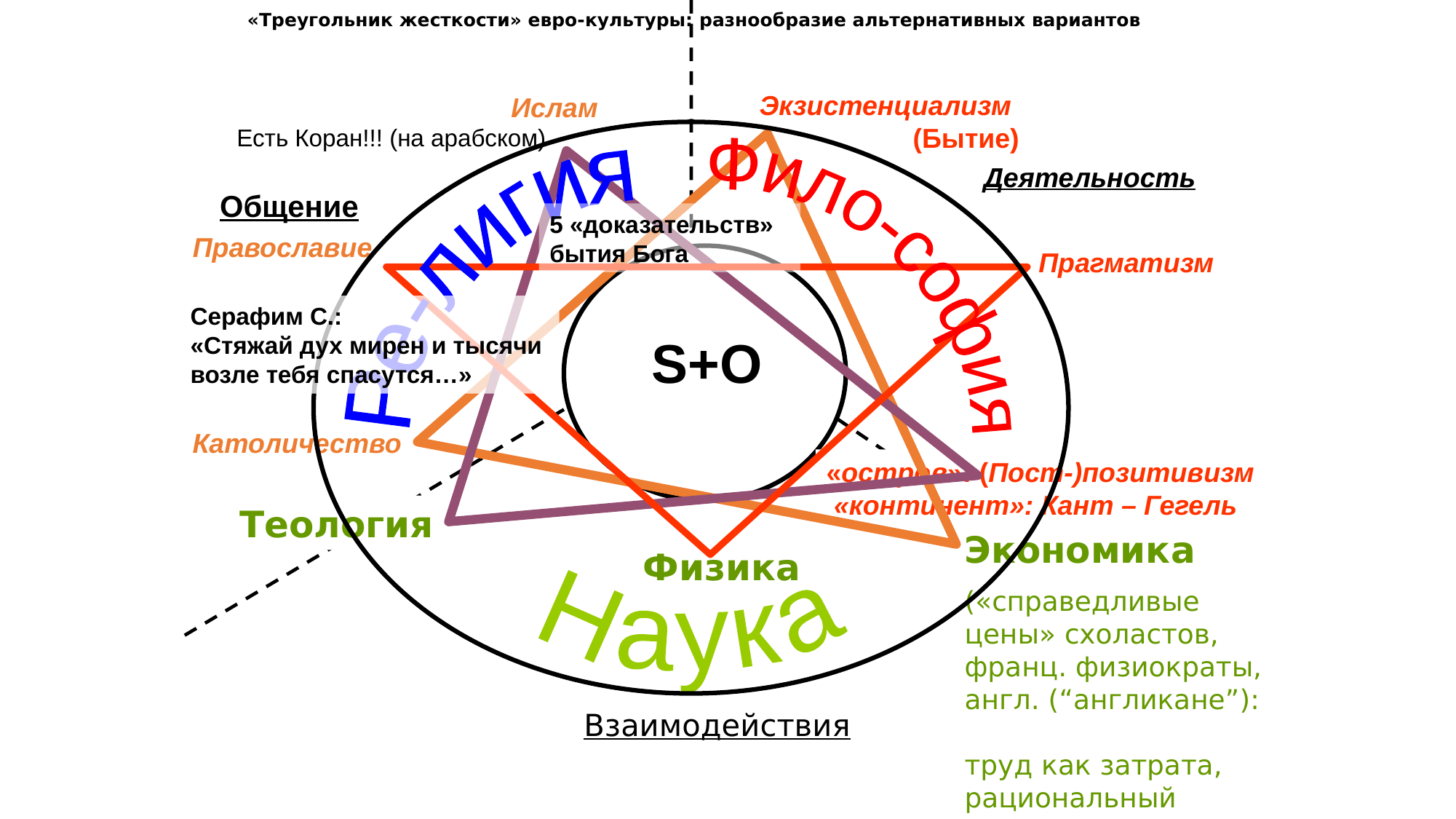

«Треугольник жесткости» евро-культуры: разнообразие альтернативных вариантов
Экзистенциализм
(Бытие)
Прагматизм
«остров»: (Пост-)позитивизм
 «континент»: Кант – Гегель
Ислам
Православие
Католичество
Есть Коран!!! (на арабском)

Фило-софия
Ре-лигия
Наука

Деятельность
Общение
5 «доказательств» бытия Бога

Серафим С.:
«Стяжай дух мирен и тысячи возле тебя спасутся…»
S+O

Теология
Экономика
(«справедливые цены» схоластов, франц. физиократы, англ. (“англикане”):
труд как затрата, рациональный выбор…)
Физика
Взаимодействия